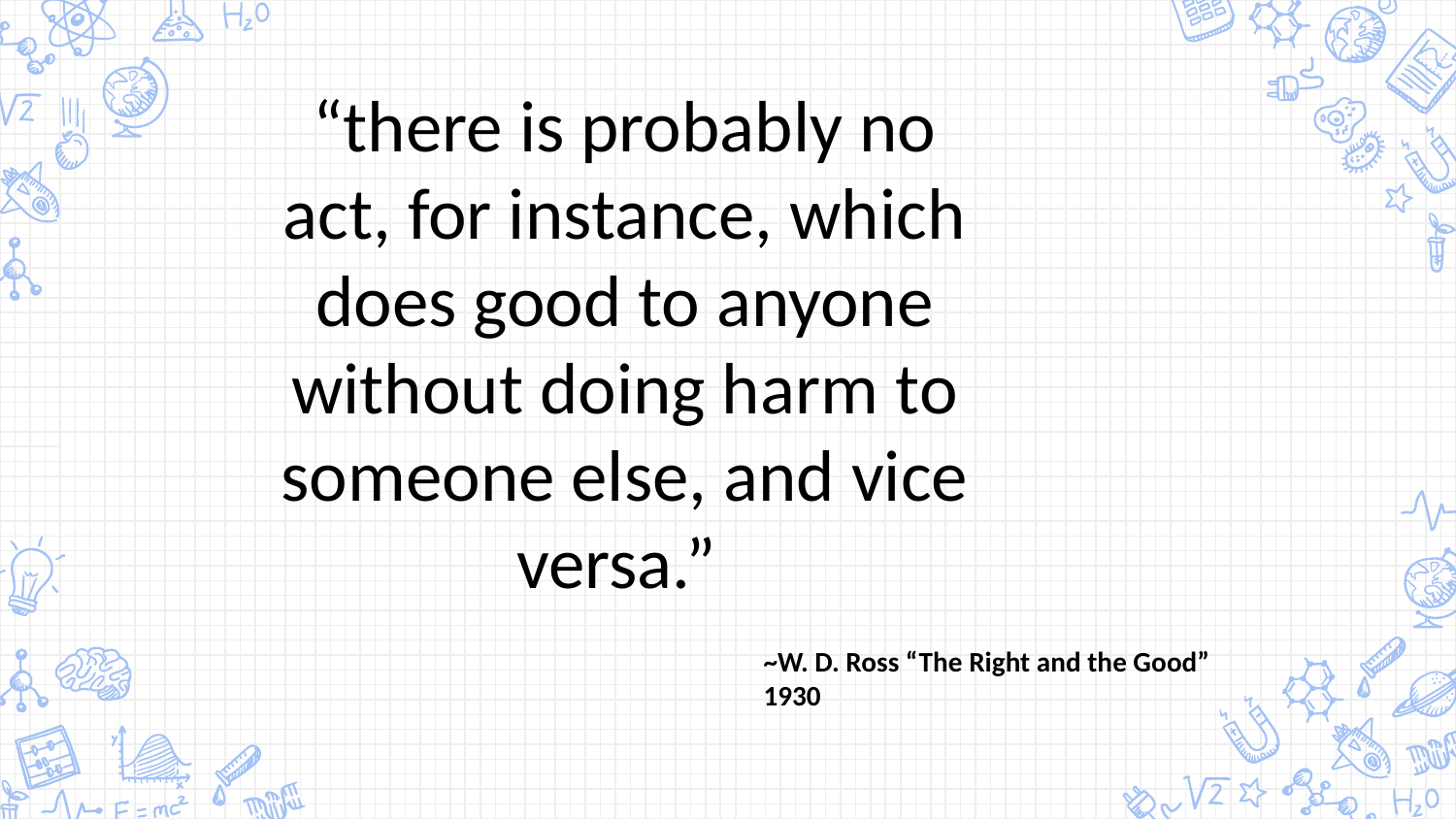

“there is probably no act, for instance, which does good to anyone without doing harm to someone else, and vice versa.”
~W. D. Ross “The Right and the Good” 1930